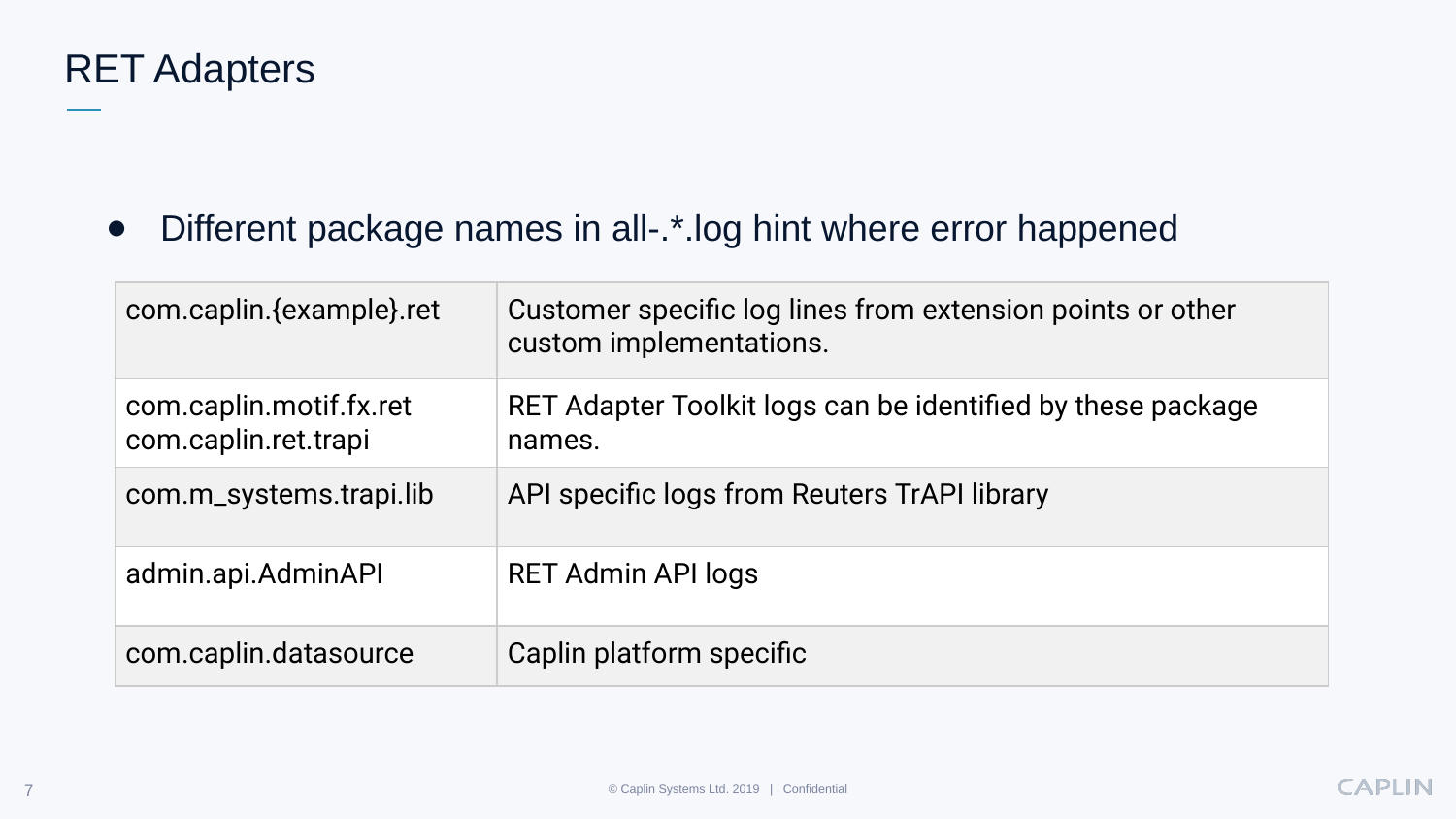

# RET Adapters
Different package names in all-.*.log hint where error happened
| com.caplin.{example}.ret | Customer specific log lines from extension points or other custom implementations. |
| --- | --- |
| com.caplin.motif.fx.ret com.caplin.ret.trapi | RET Adapter Toolkit logs can be identified by these package names. |
| com.m\_systems.trapi.lib | API specific logs from Reuters TrAPI library |
| admin.api.AdminAPI | RET Admin API logs |
| com.caplin.datasource | Caplin platform specific |